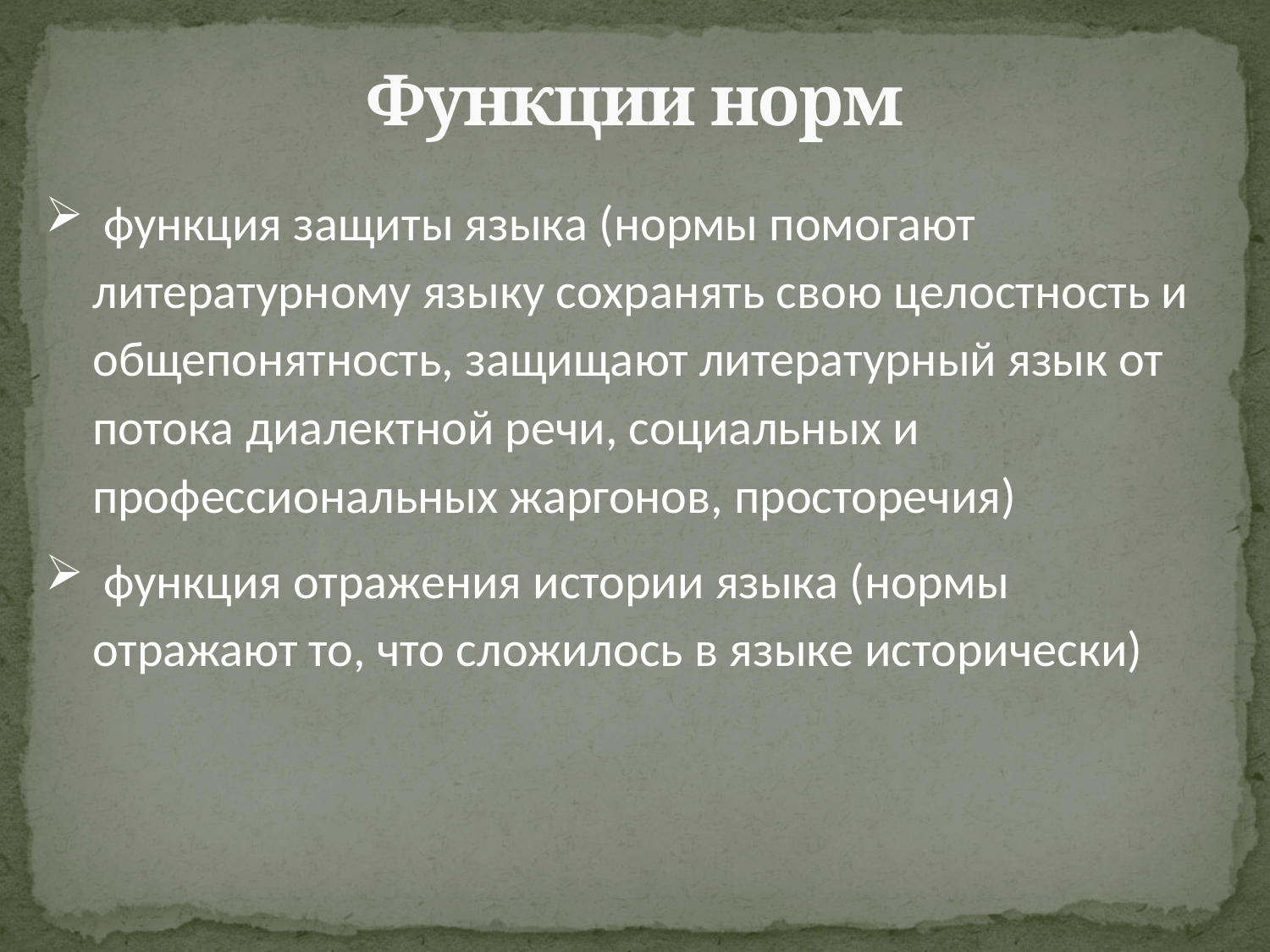

# Функции норм
 функция защиты языка (нормы помогают литературному языку сохранять свою целостность и общепонятность, защищают литературный язык от потока диалектной речи, социальных и профессиональных жаргонов, просторечия)
 функция отражения истории языка (нормы отражают то, что сложилось в языке исторически)